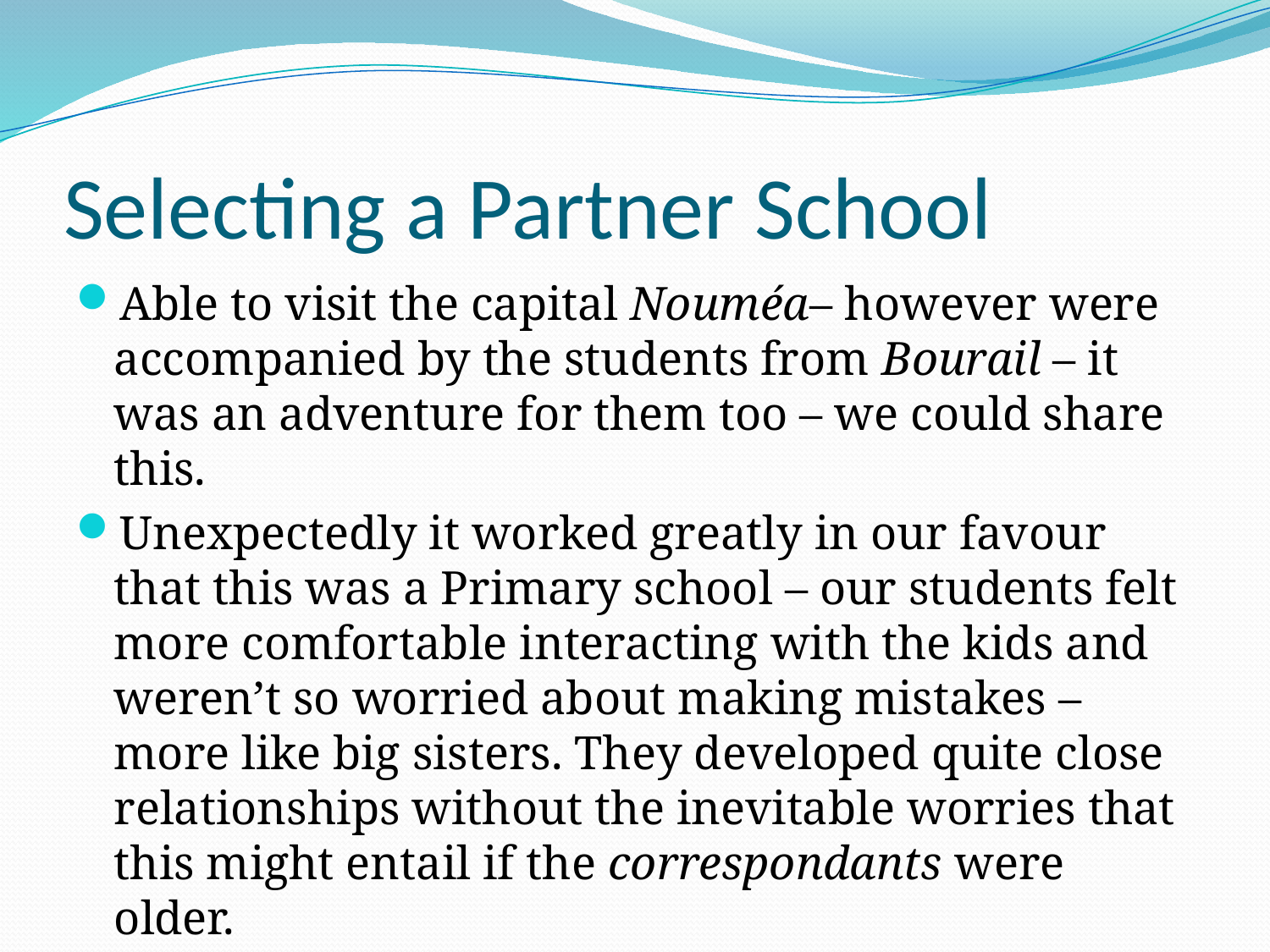

# Selecting a Partner School
Able to visit the capital Nouméa– however were accompanied by the students from Bourail – it was an adventure for them too – we could share this.
Unexpectedly it worked greatly in our favour that this was a Primary school – our students felt more comfortable interacting with the kids and weren’t so worried about making mistakes – more like big sisters. They developed quite close relationships without the inevitable worries that this might entail if the correspondants were older.